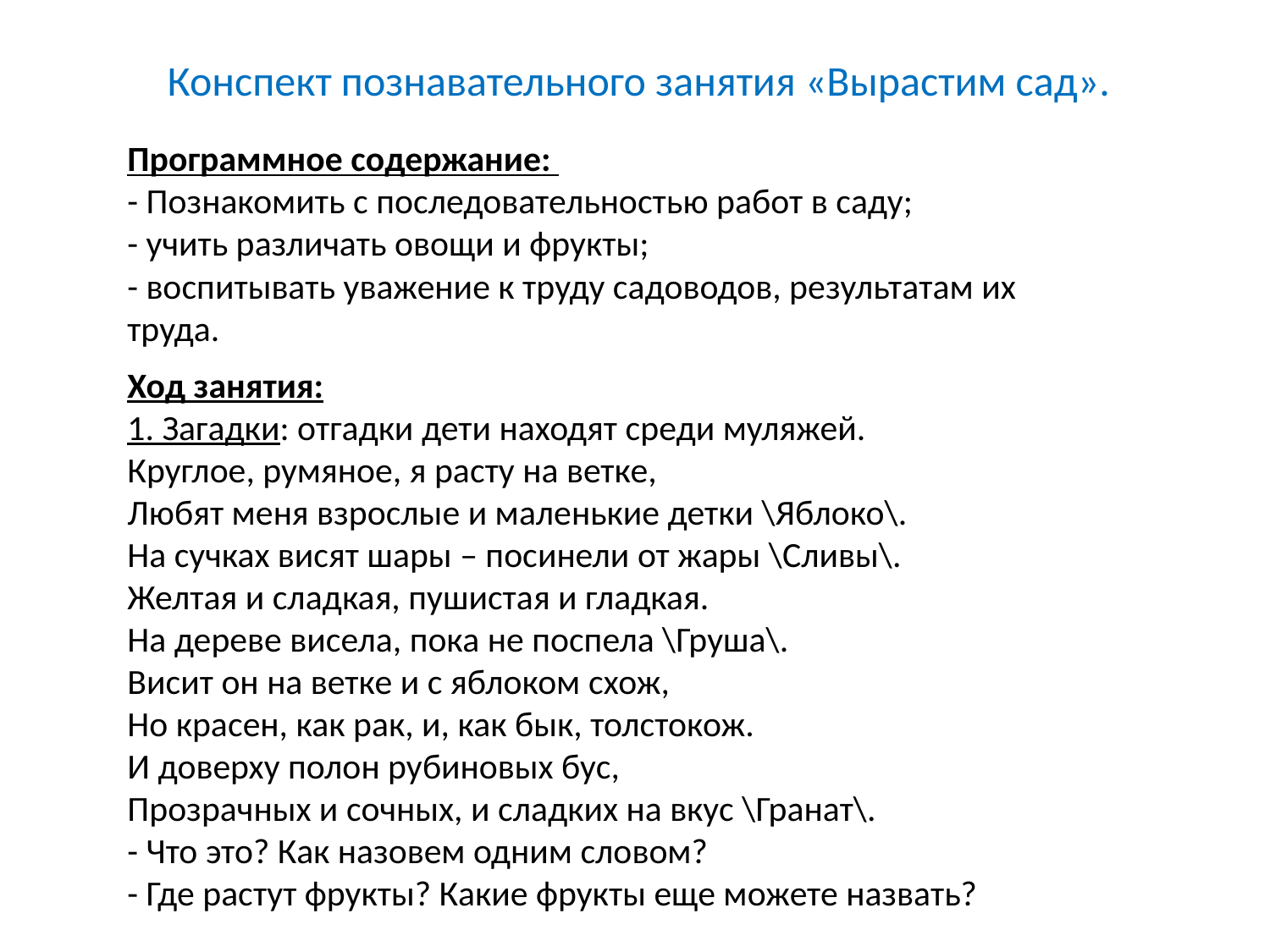

Конспект познавательного занятия «Вырастим сад».
Программное содержание:
- Познакомить с последовательностью работ в саду;
- учить различать овощи и фрукты;
- воспитывать уважение к труду садоводов, результатам их труда.
Ход занятия:
1. Загадки: отгадки дети находят среди муляжей.
Круглое, румяное, я расту на ветке,
Любят меня взрослые и маленькие детки \Яблоко\.
На сучках висят шары – посинели от жары \Сливы\.
Желтая и сладкая, пушистая и гладкая.
На дереве висела, пока не поспела \Груша\.
Висит он на ветке и с яблоком схож,
Но красен, как рак, и, как бык, толстокож.
И доверху полон рубиновых бус,
Прозрачных и сочных, и сладких на вкус \Гранат\.
- Что это? Как назовем одним словом?
- Где растут фрукты? Какие фрукты еще можете назвать?